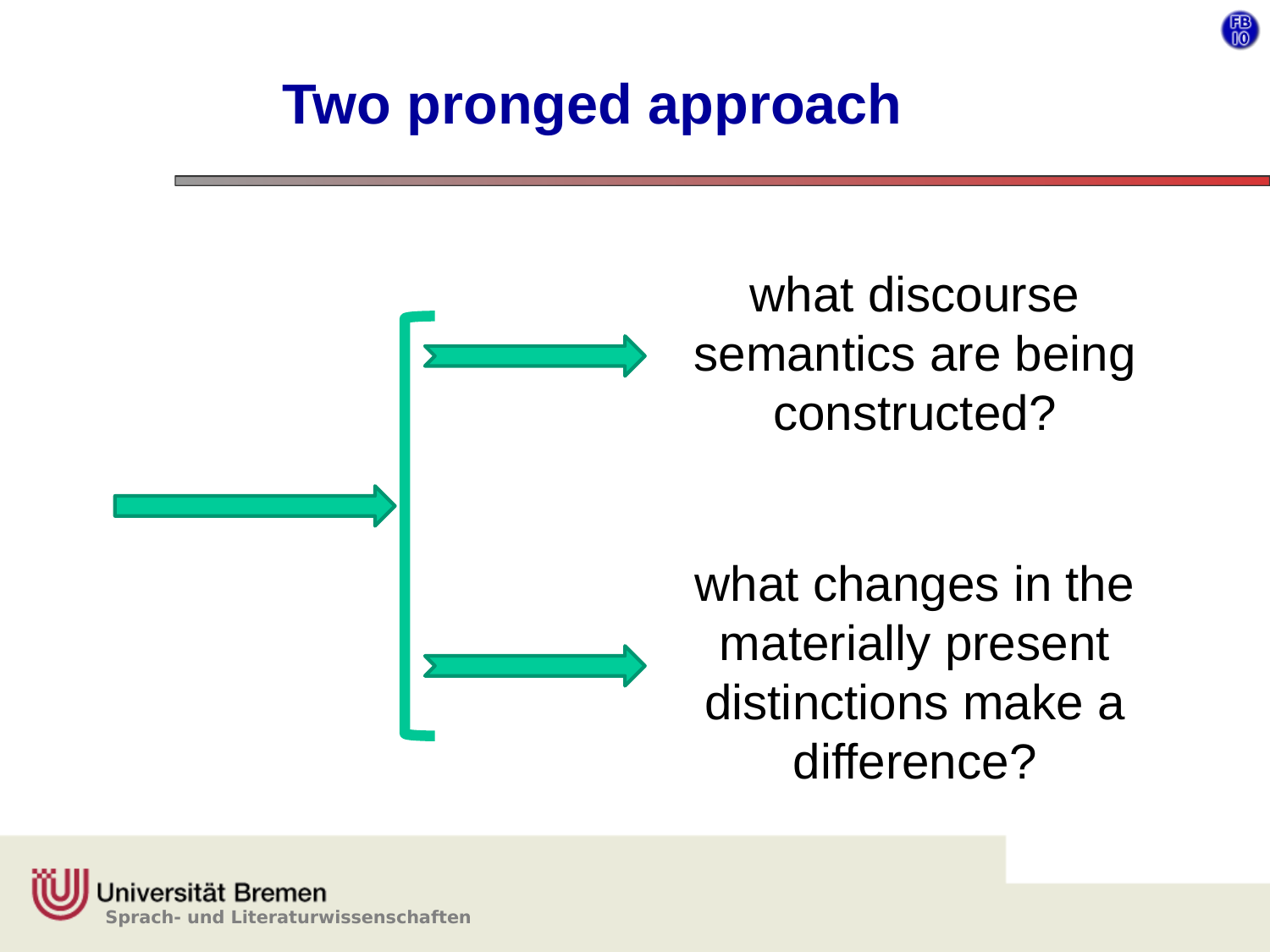

# Two pronged approach
what discourse semantics are being constructed?

what changes in the materially present distinctions make a difference?